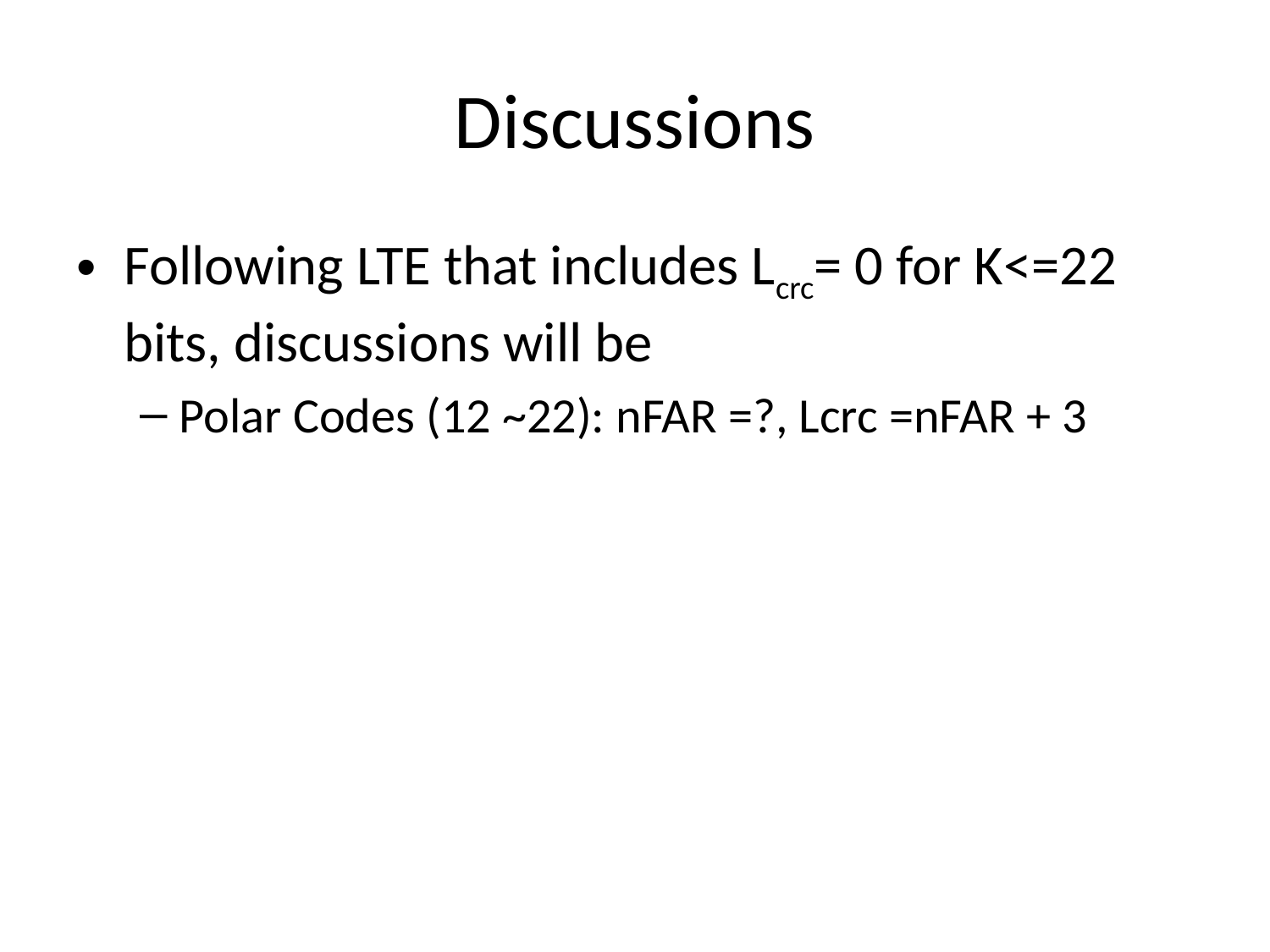

# Discussions
Following LTE that includes Lcrc= 0 for K<=22 bits, discussions will be
Polar Codes (12 ~22): nFAR =?, Lcrc =nFAR + 3